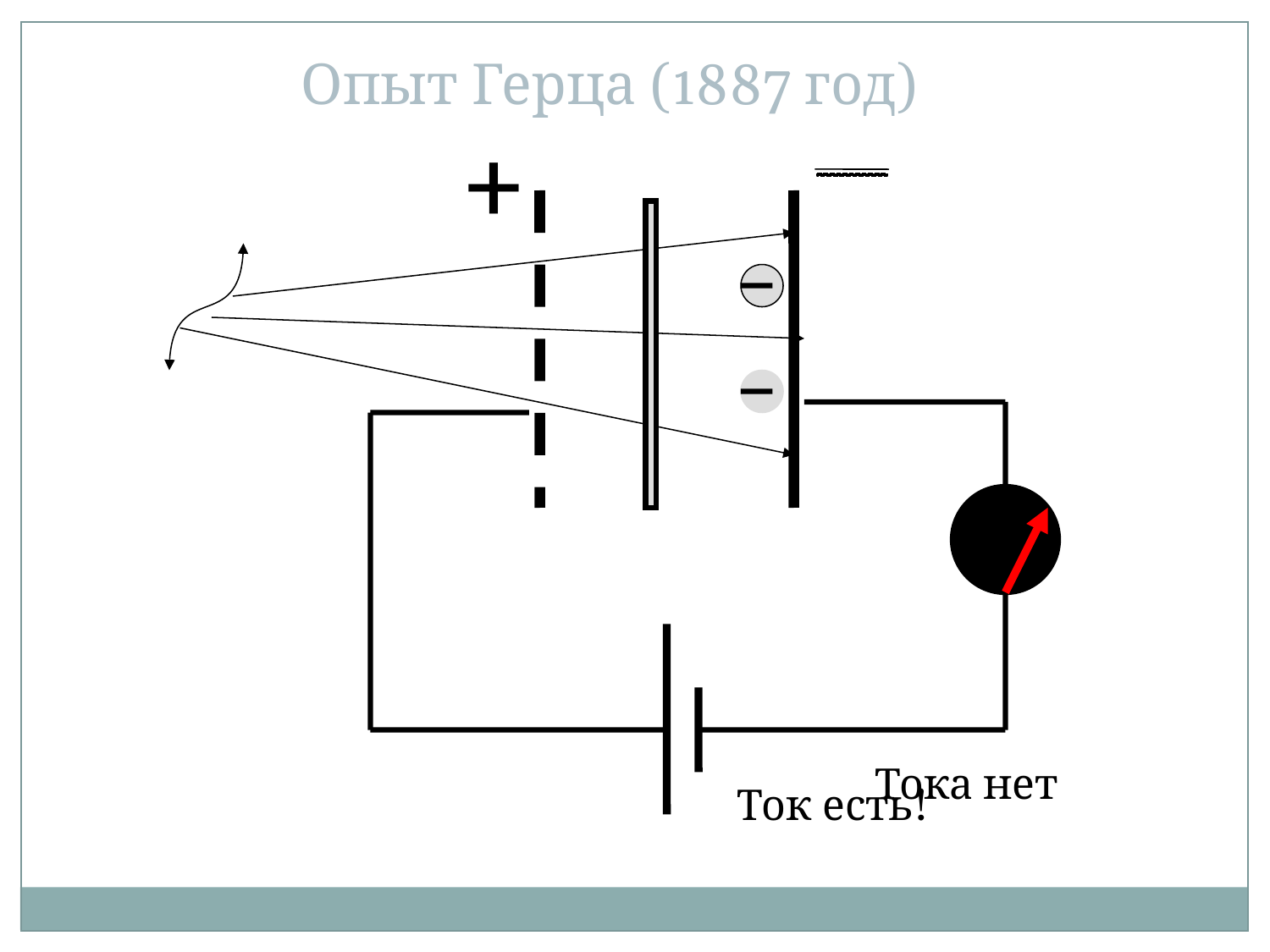

Опыт Герца (1887 год)

+

Тока нет
Ток есть!